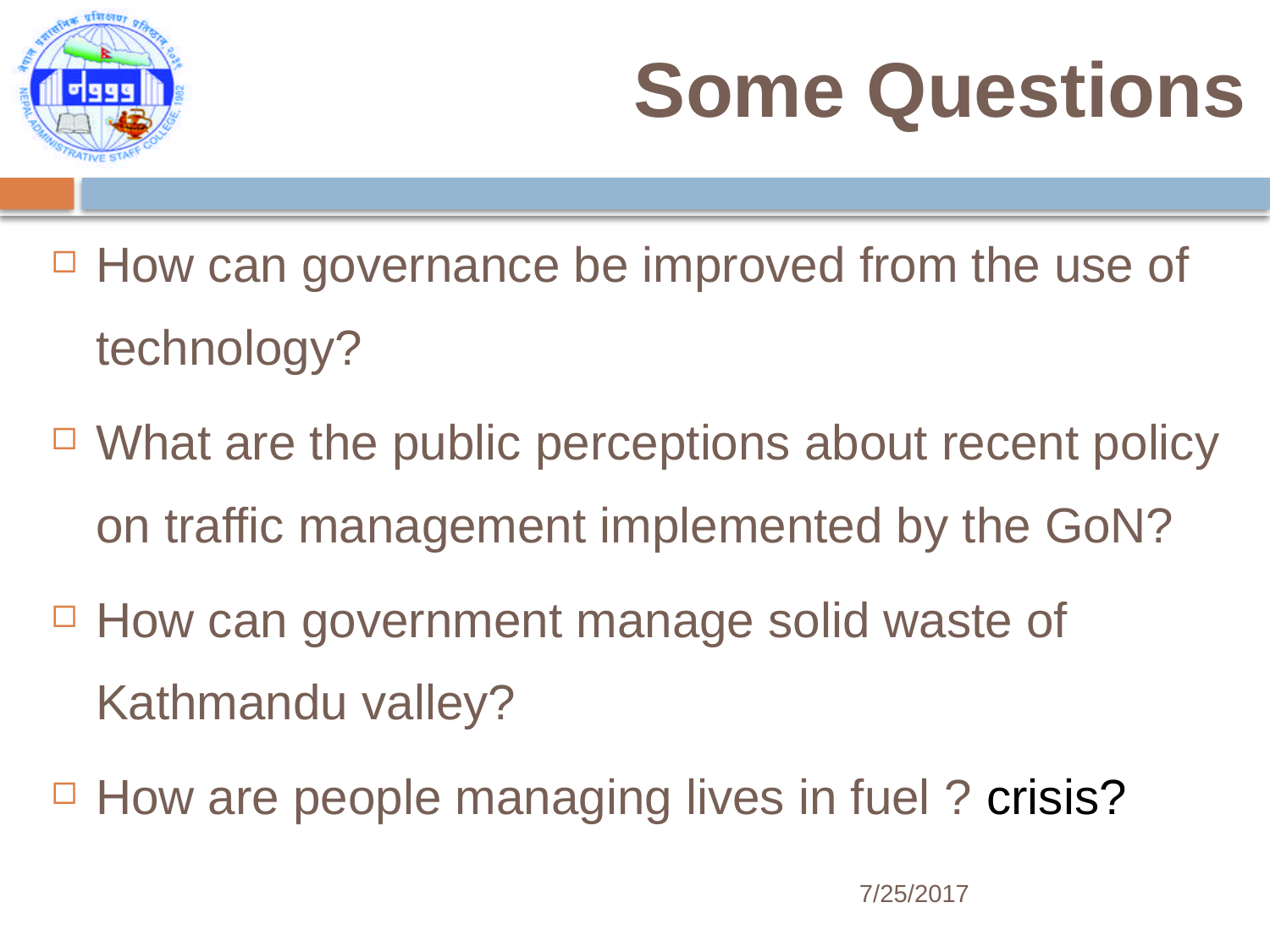

# Some Questions
How can governance be improved from the use of technology?
What are the public perceptions about recent policy on traffic management implemented by the GoN?
How can government manage solid waste of Kathmandu valley?
How are people managing lives in fuel ? crisis?
7/25/2017